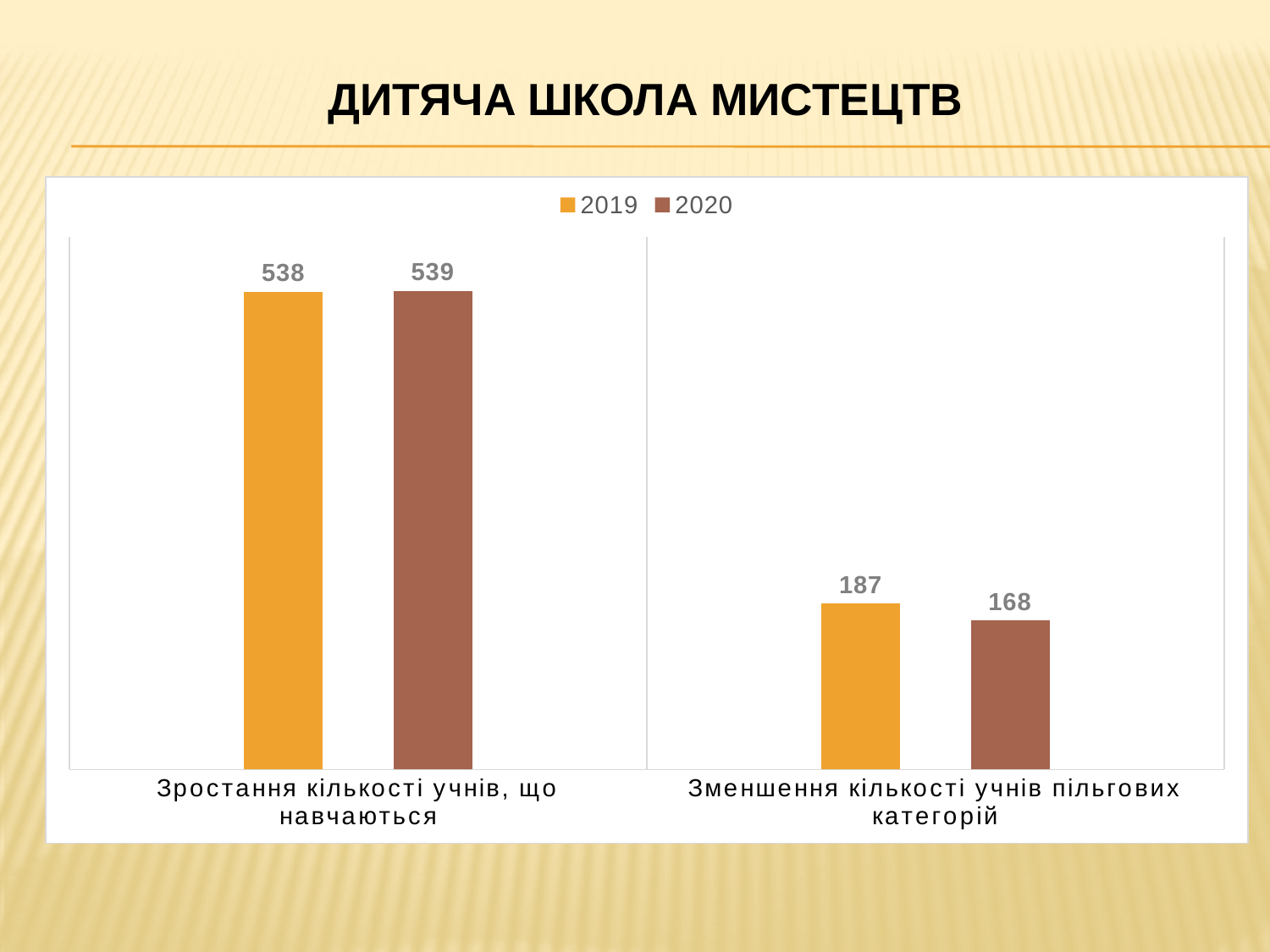

# Дитяча школа мистецтв

### Chart

| Category | 2019 | 2020 |
|---|---|---|
| Зростання кількості учнів, що навчаються | 538.0 | 539.0 |
| Зменшення кількості учнів пільгових категорій | 187.0 | 168.0 |